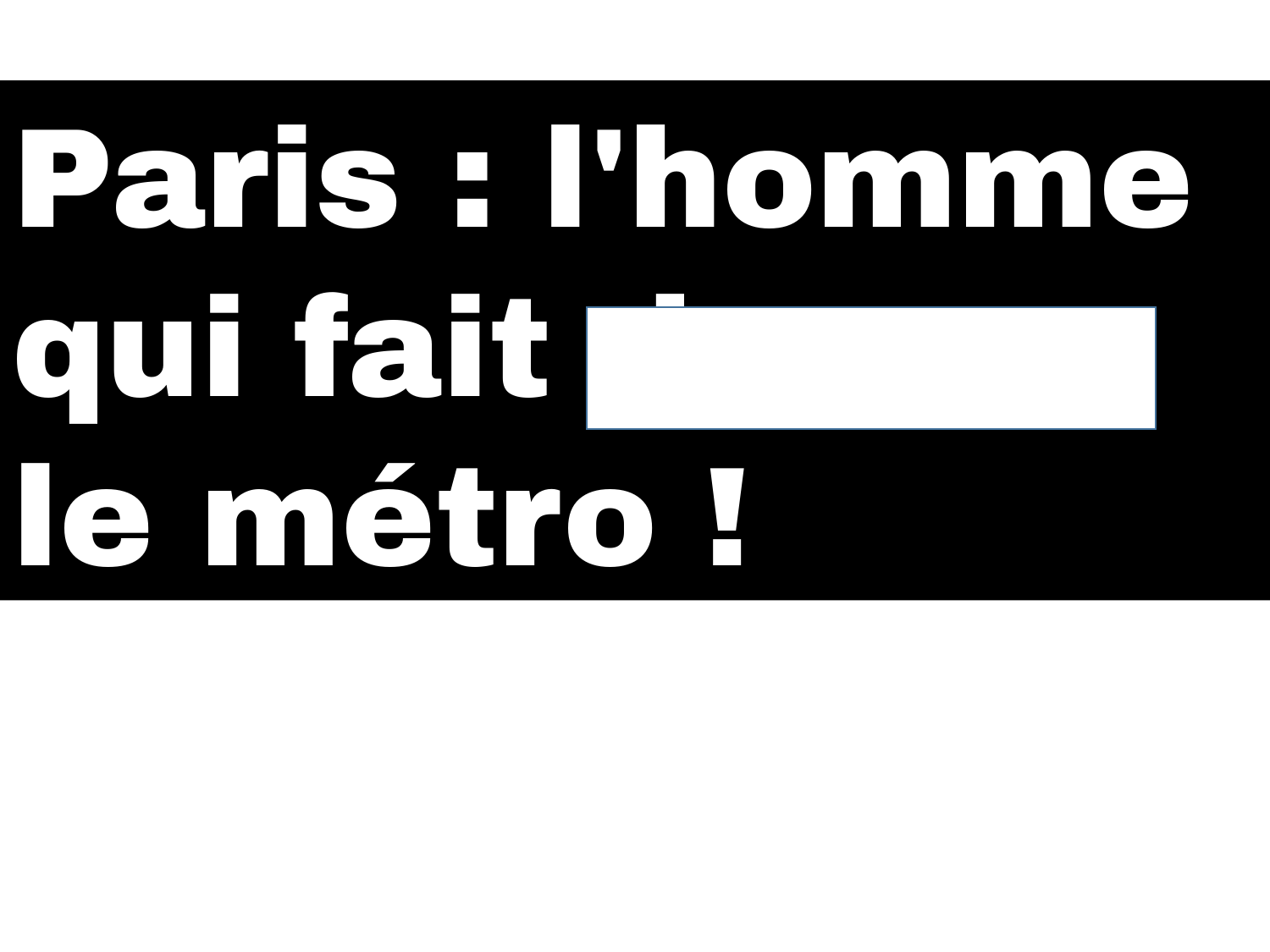

Paris : l'homme qui fait danser le métro !